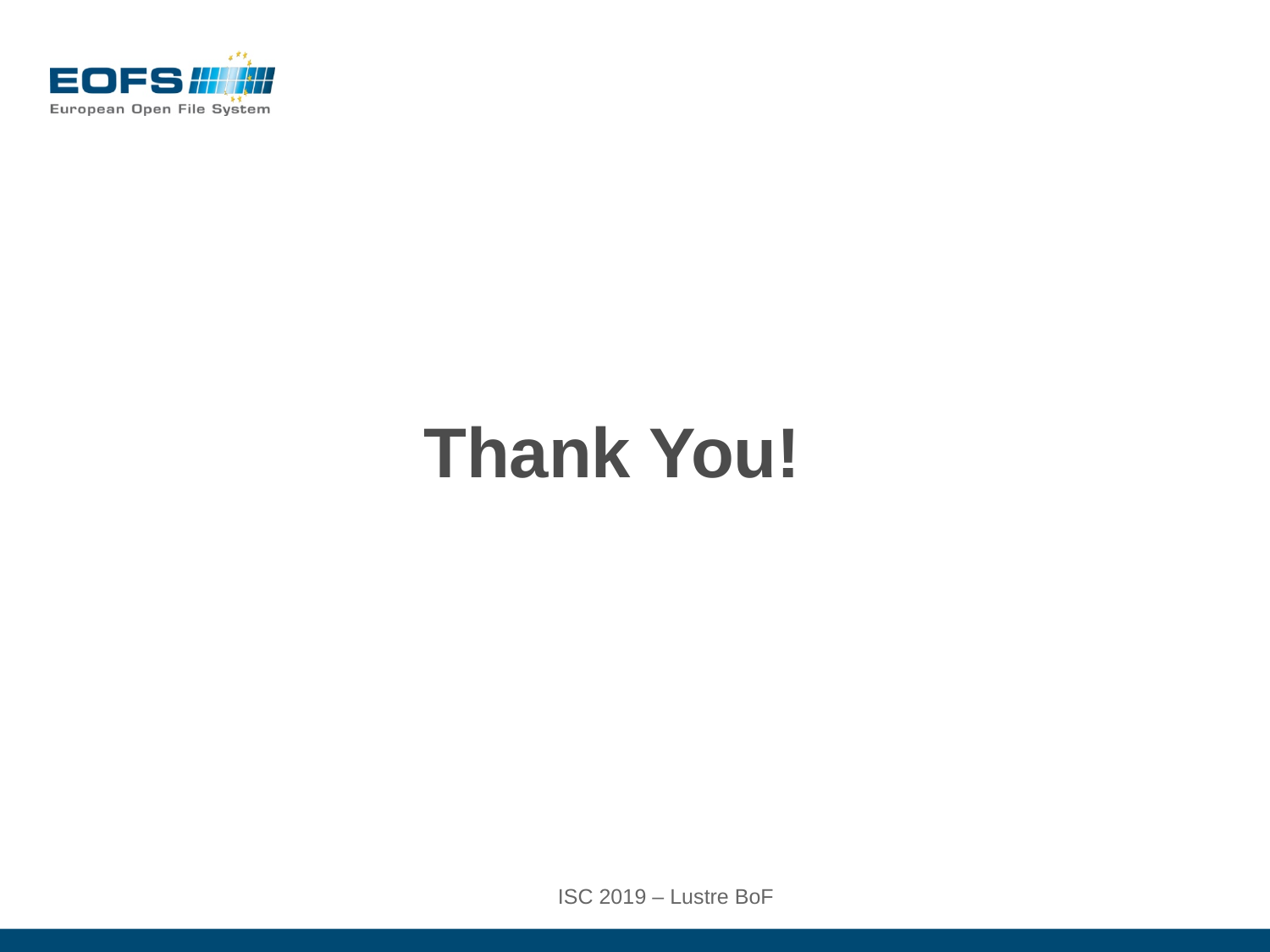

Thank You!

ISC 2019 – Lustre BoF